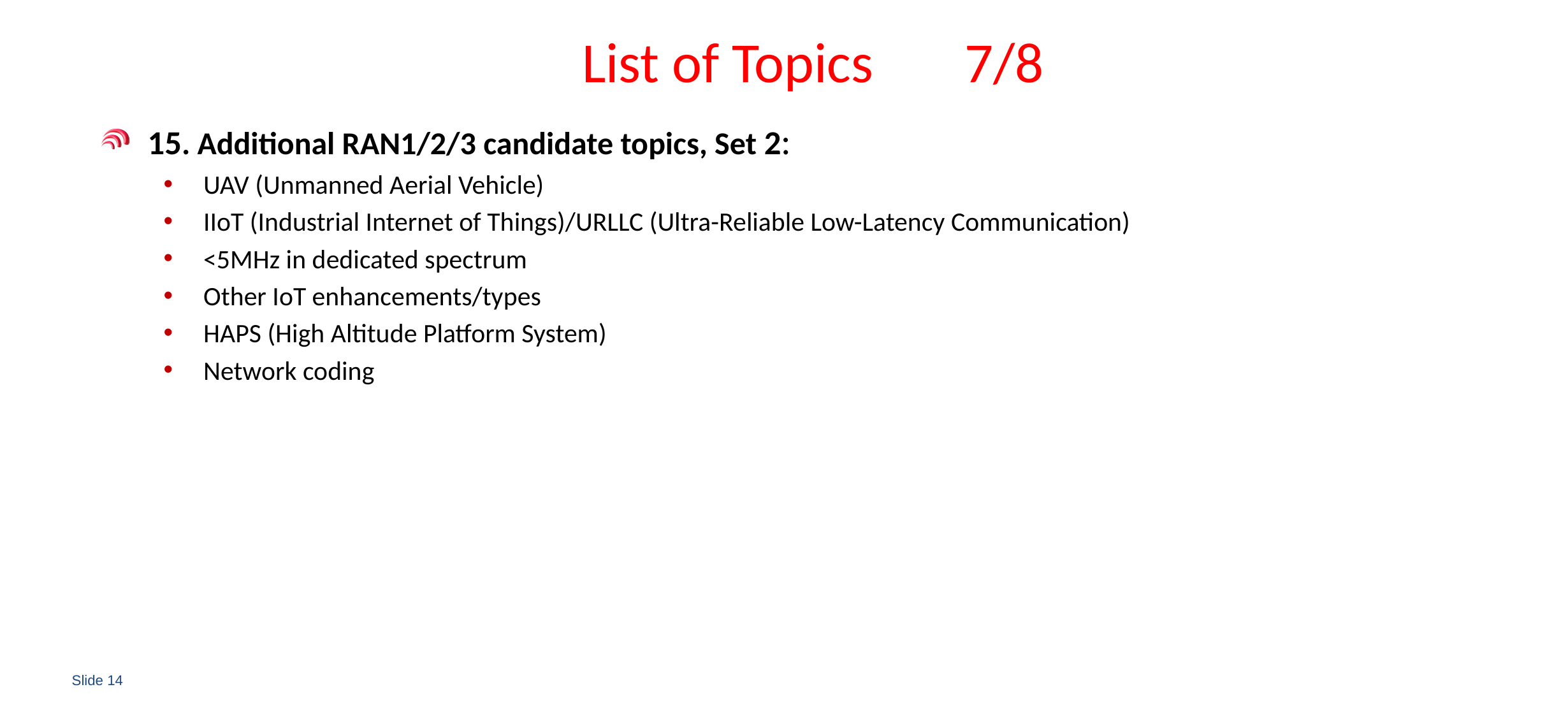

# List of Topics 	7/8
15. Additional RAN1/2/3 candidate topics, Set 2:
UAV (Unmanned Aerial Vehicle)
IIoT (Industrial Internet of Things)/URLLC (Ultra-Reliable Low-Latency Communication)
<5MHz in dedicated spectrum
Other IoT enhancements/types
HAPS (High Altitude Platform System)
Network coding